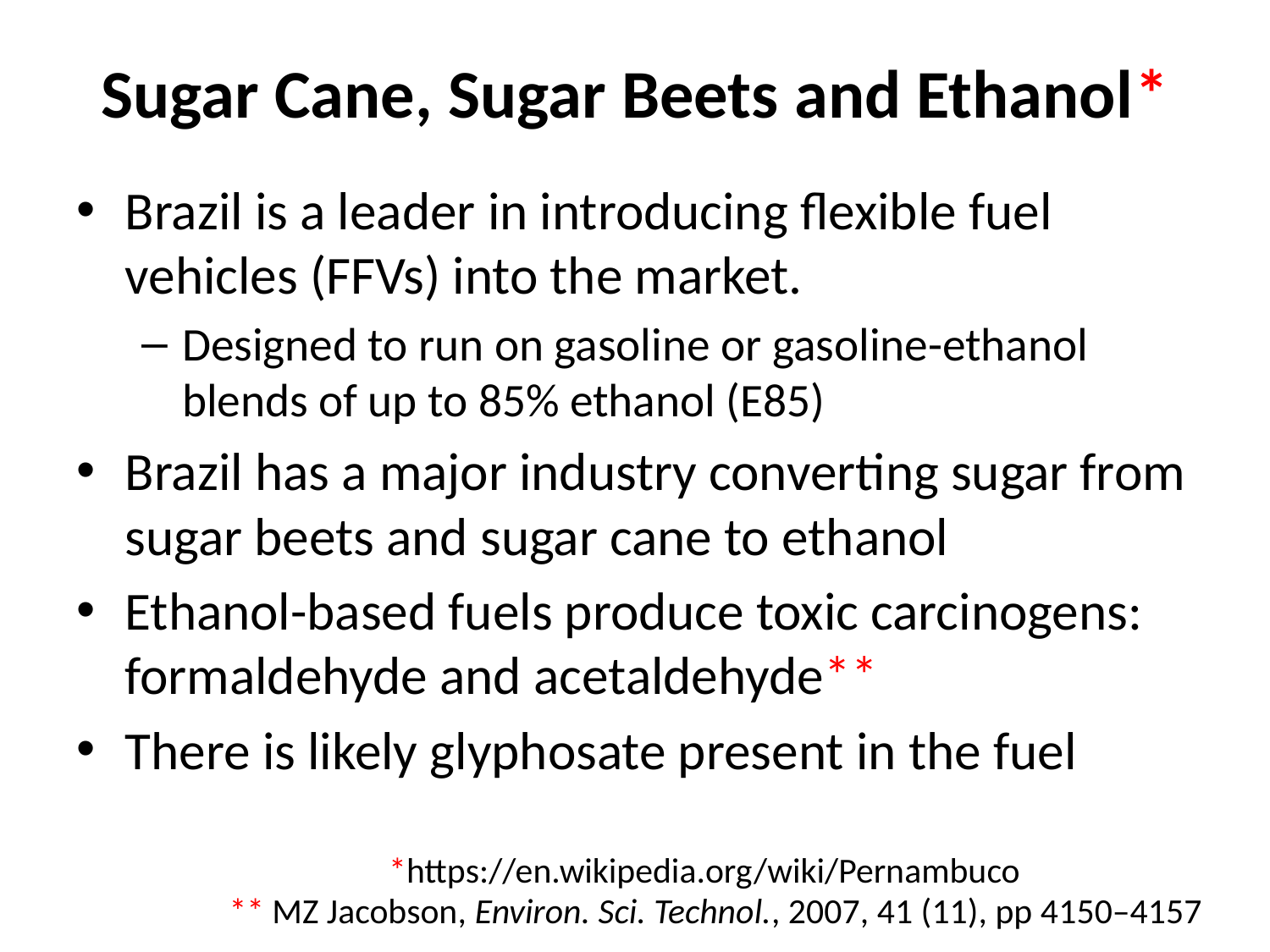

# Sugar Cane, Sugar Beets and Ethanol*
Brazil is a leader in introducing flexible fuel vehicles (FFVs) into the market.
Designed to run on gasoline or gasoline-ethanol blends of up to 85% ethanol (E85)
Brazil has a major industry converting sugar from sugar beets and sugar cane to ethanol
Ethanol-based fuels produce toxic carcinogens: formaldehyde and acetaldehyde**
There is likely glyphosate present in the fuel

*https://en.wikipedia.org/wiki/Pernambuco
** MZ Jacobson, Environ. Sci. Technol., 2007, 41 (11), pp 4150–4157